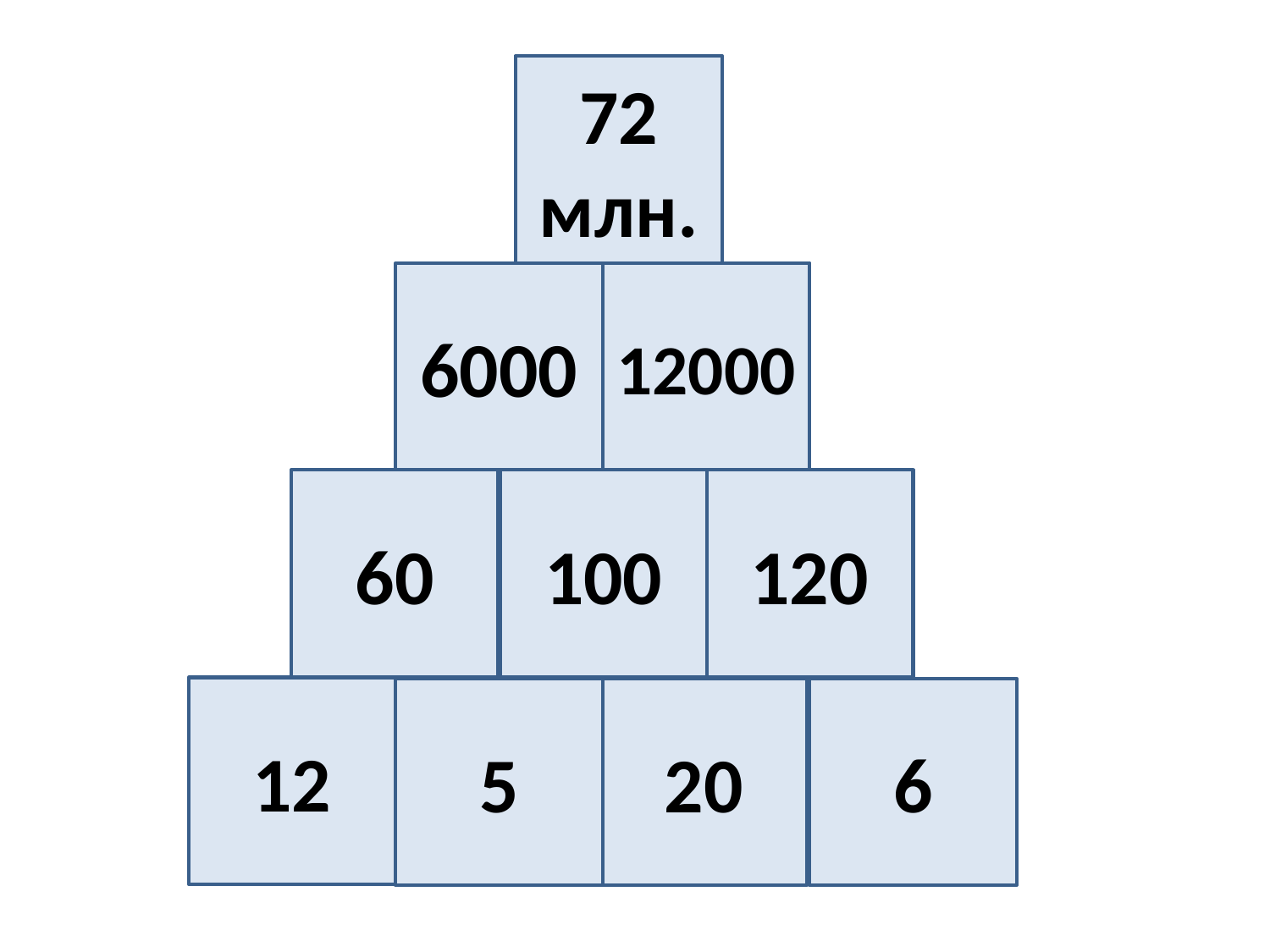

72 млн.
6000
12000
60
100
120
12
5
20
6